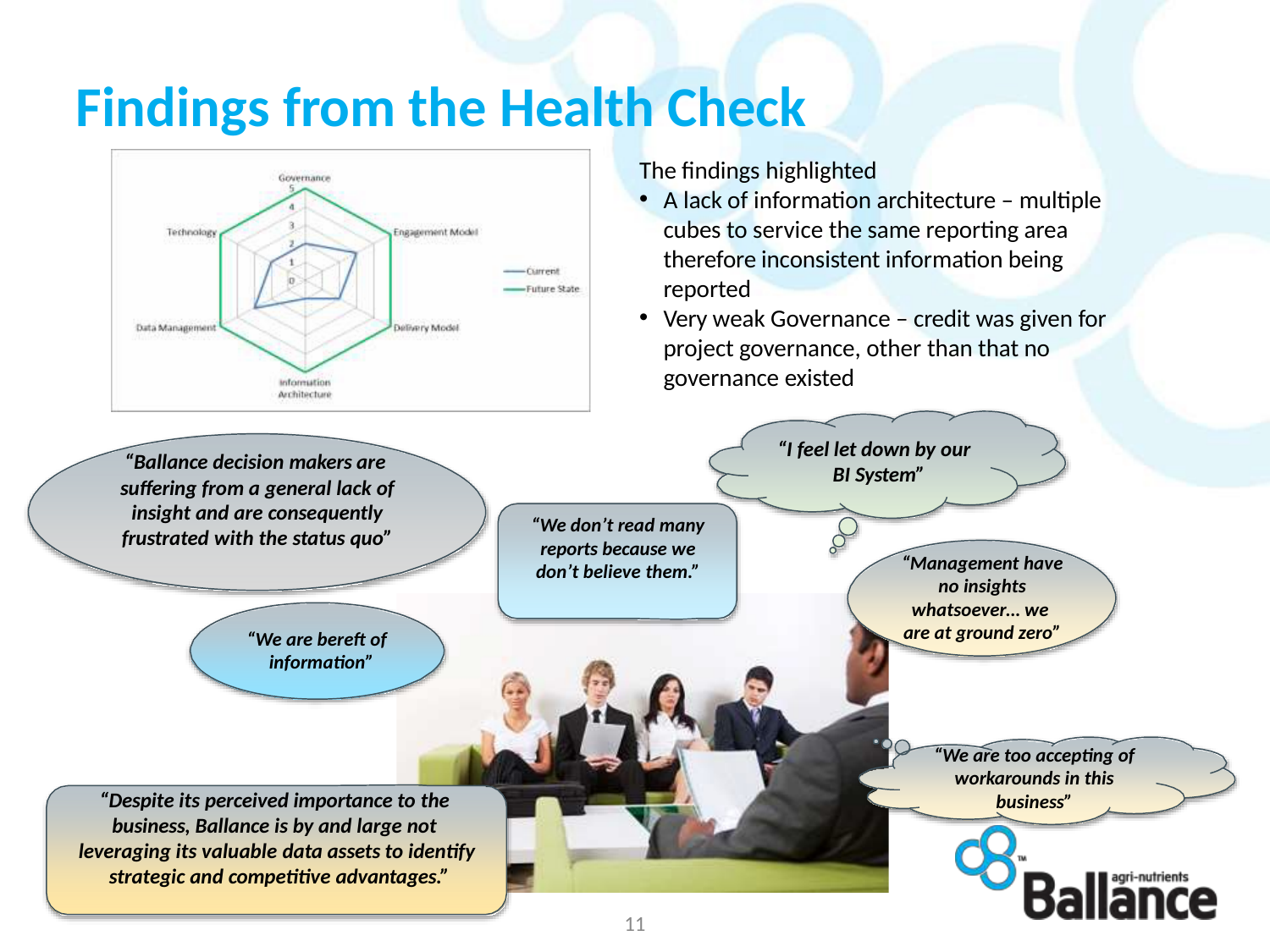

# Findings from the Health Check

The findings highlighted
A lack of information architecture – multiple  cubes to service the same reporting area  therefore inconsistent information being  reported
Very weak Governance – credit was given for  project governance, other than that no governance existed

“I feel let down by our  BI System”

“Ballance decision makers are  suffering from a general lack of  insight and are consequently  frustrated with the status quo”

“We don’t read many  reports because we  don’t believe them.”

“Management have  no insights  whatsoever… we  are at ground zero”

“We are bereft of  information”

“We are too accepting of  workarounds in this  business”

“Despite its perceived importance to the  business, Ballance is by and large not  leveraging its valuable data assets to identify  strategic and competitive advantages.”

11